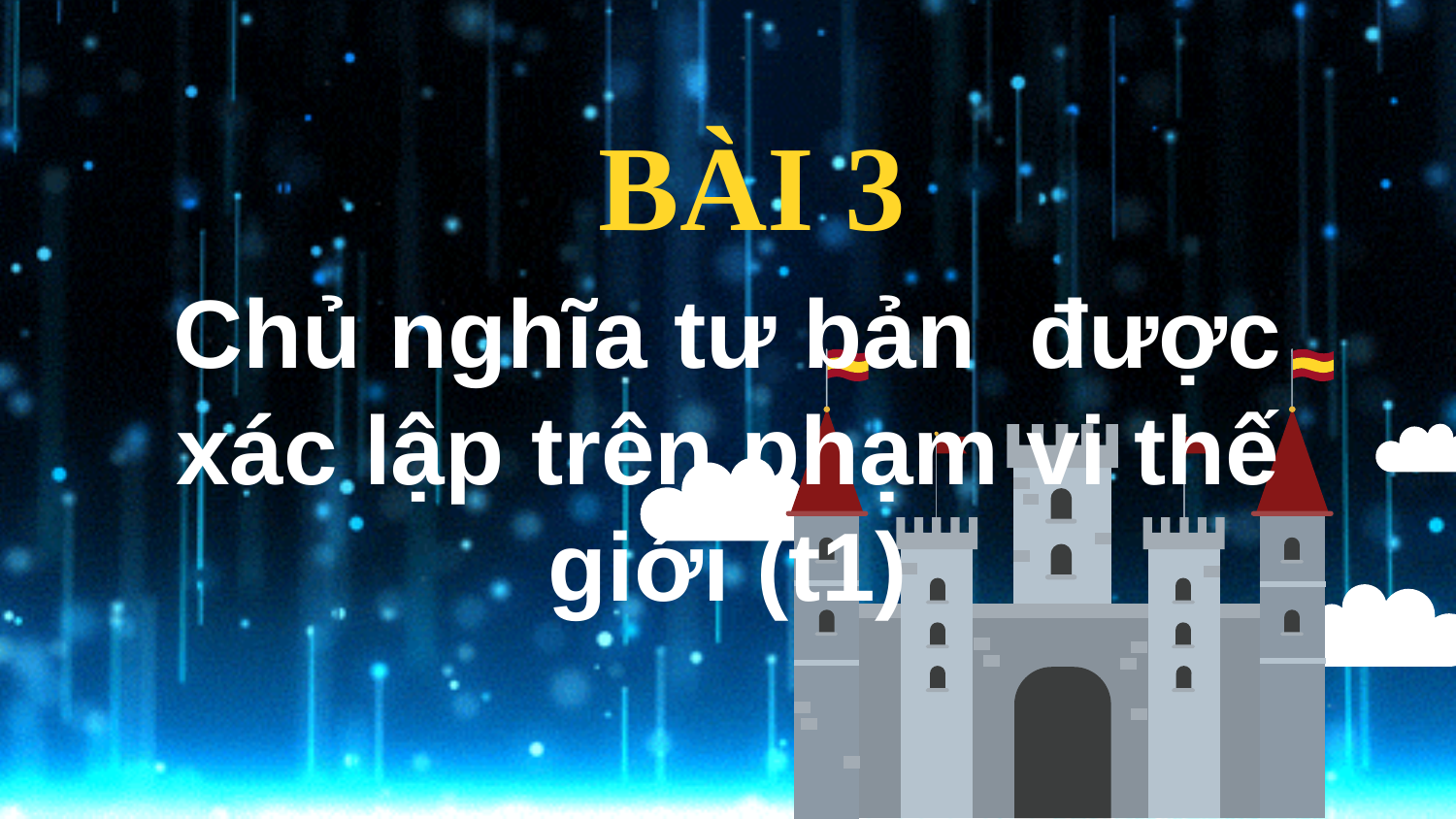

BÀI 3
Chủ nghĩa tư bản  được xác lập trên phạm vi thế giới (t1)